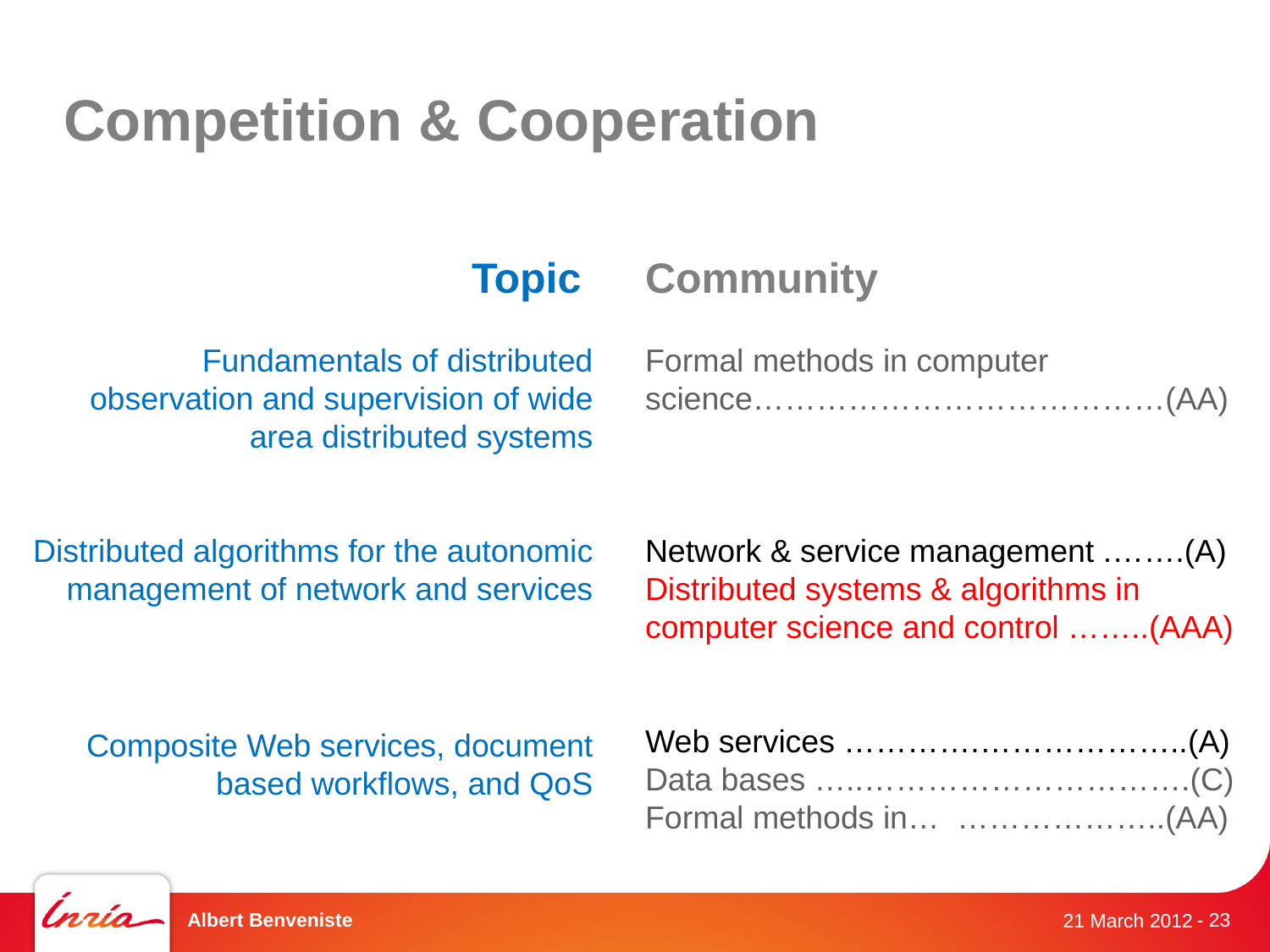

# Competition & Cooperation
Topic
Community

Fundamentals of distributed observation and supervision of wide area distributed systems

Distributed algorithms for the autonomic management of network and services

Composite Web services, document based workflows, and QoS

Formal methods in computer science…………………………………(AA)

Network & service management .…….(A)
Distributed systems & algorithms in computer science and control ……..(AAA)

Web services ………….………………..(A)
Data bases …..………………………….(C)
Formal methods in…  ………………..(AA)
Albert Benveniste
- 23
21 March 2012